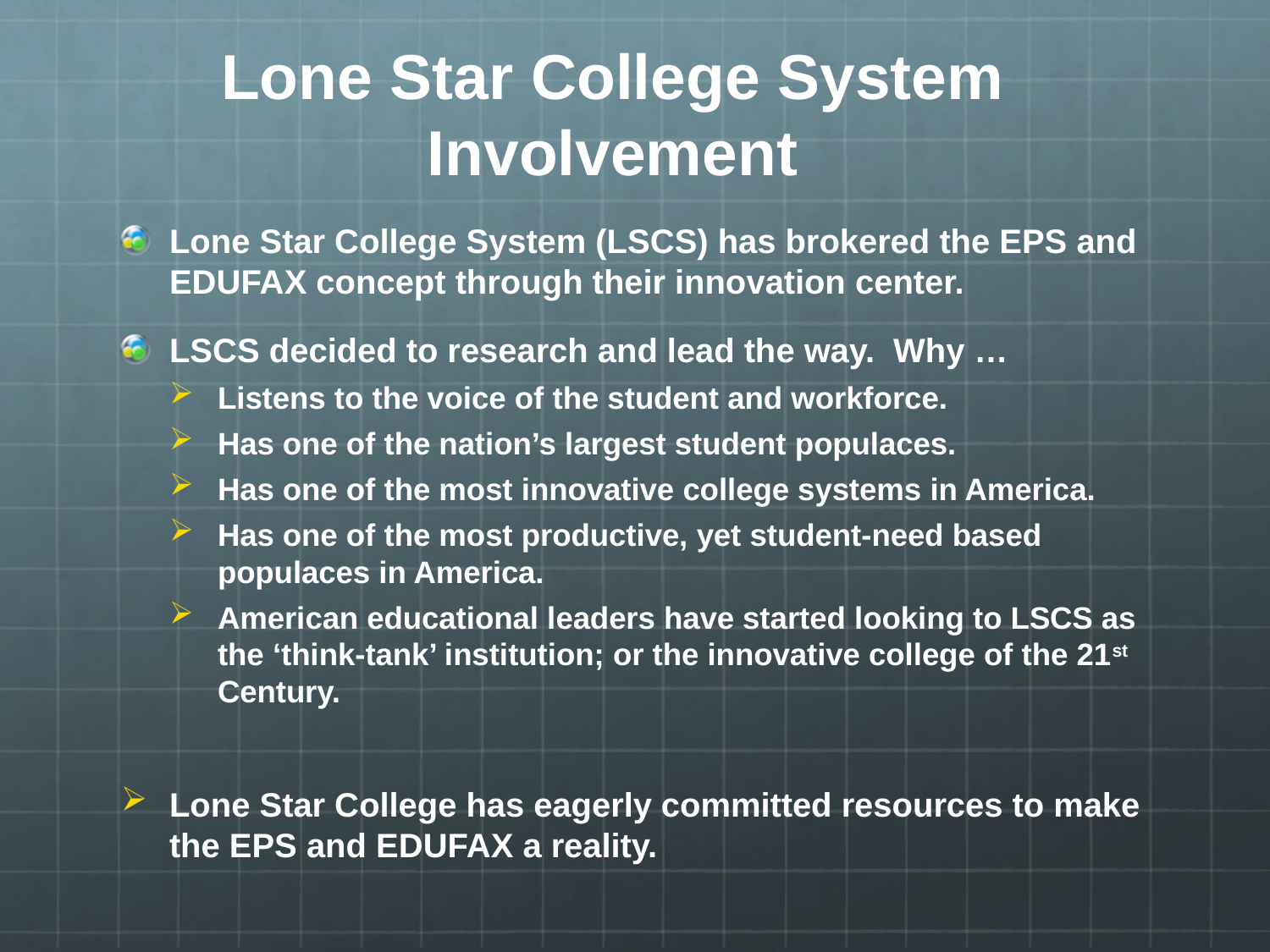

# Lone Star College System Involvement
Lone Star College System (LSCS) has brokered the EPS and EDUFAX concept through their innovation center.
LSCS decided to research and lead the way.  Why …
Listens to the voice of the student and workforce.
Has one of the nation’s largest student populaces.
Has one of the most innovative college systems in America.
Has one of the most productive, yet student-need based populaces in America.
American educational leaders have started looking to LSCS as the ‘think-tank’ institution; or the innovative college of the 21st Century.

Lone Star College has eagerly committed resources to make the EPS and EDUFAX a reality.